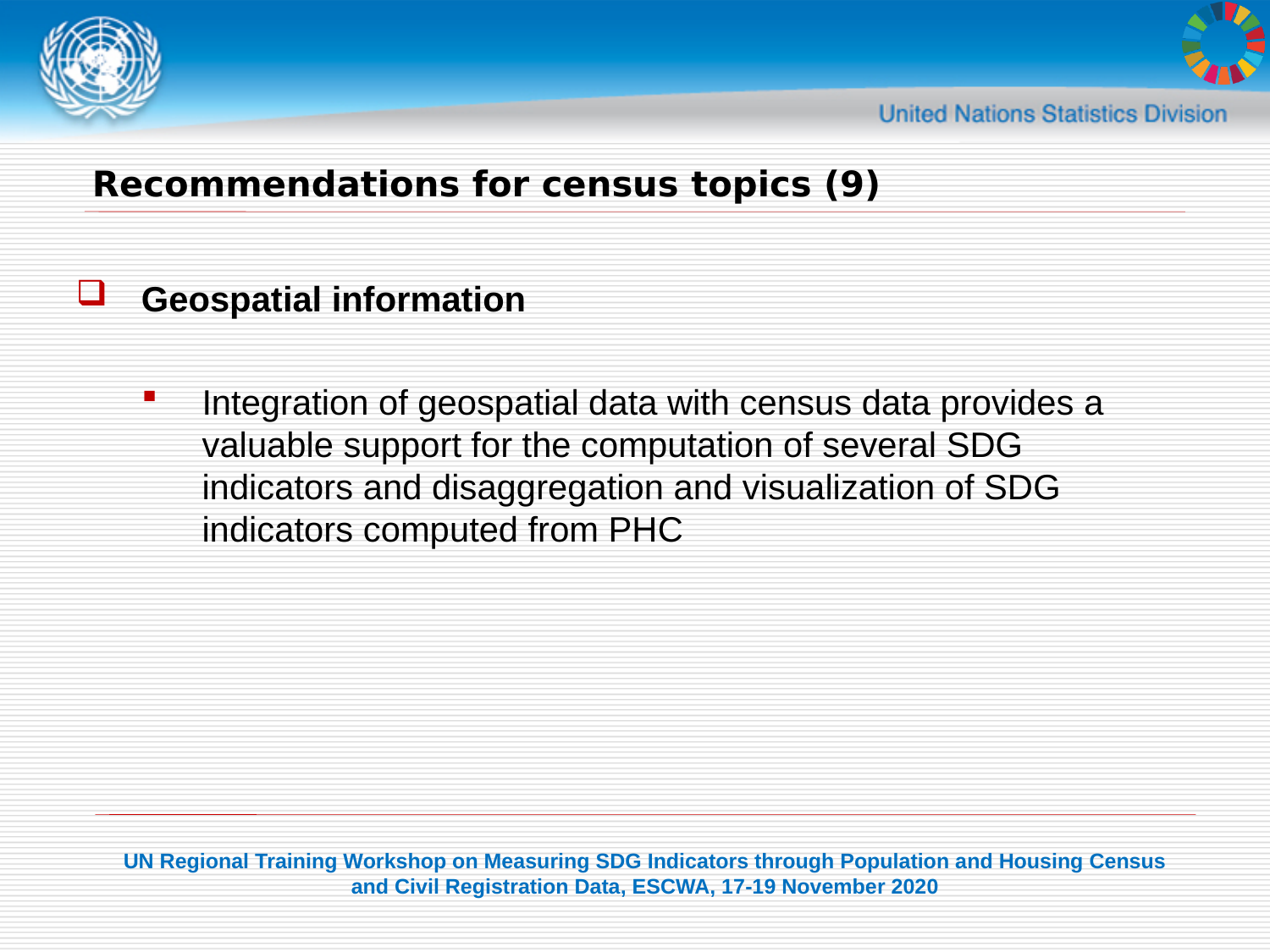

# Recommendations for census topics (9)

Geospatial information

Integration of geospatial data with census data provides a valuable support for the computation of several SDG indicators and disaggregation and visualization of SDG indicators computed from PHC